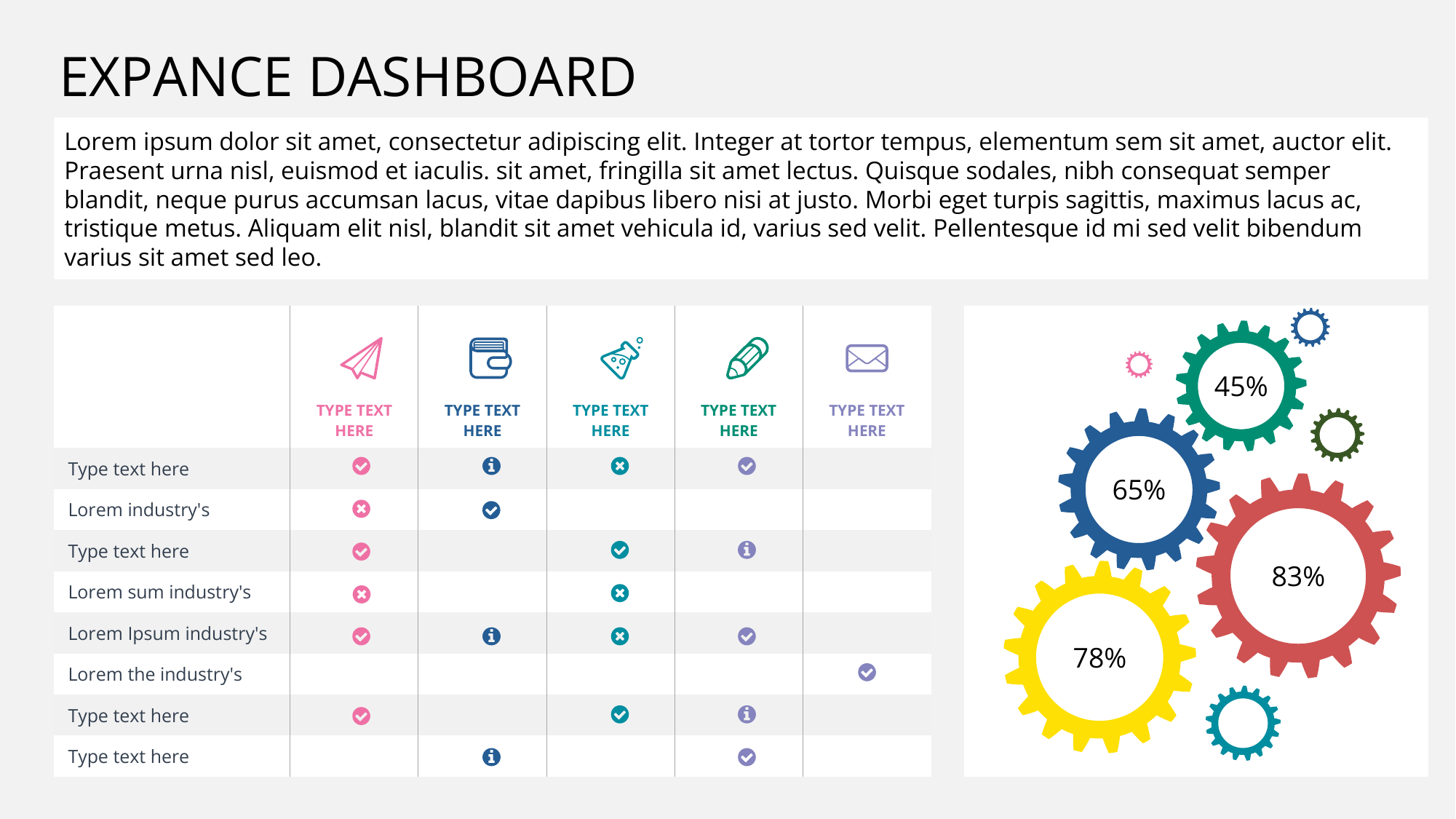

# EXPANCE DASHBOARD

Lorem ipsum dolor sit amet, consectetur adipiscing elit. Integer at tortor tempus, elementum sem sit amet, auctor elit. Praesent urna nisl, euismod et iaculis. sit amet, fringilla sit amet lectus. Quisque sodales, nibh consequat semper blandit, neque purus accumsan lacus, vitae dapibus libero nisi at justo. Morbi eget turpis sagittis, maximus lacus ac, tristique metus. Aliquam elit nisl, blandit sit amet vehicula id, varius sed velit. Pellentesque id mi sed velit bibendum varius sit amet sed leo.

|  | TYPE TEXT HERE | TYPE TEXT HERE | TYPE TEXT HERE | TYPE TEXT HERE | TYPE TEXT HERE |
| --- | --- | --- | --- | --- | --- |
| Type text here |  |  |  |  |  |
| Lorem industry's |  |  |  |  |  |
| Type text here |  |  |  |  |  |
| Lorem sum industry's |  |  |  |  |  |
| Lorem Ipsum industry's |  |  |  |  |  |
| Lorem the industry's |  |  |  |  |  |
| Type text here |  |  |  |  |  |
| Type text here |  |  |  |  |  |

45%

65%

83%

78%